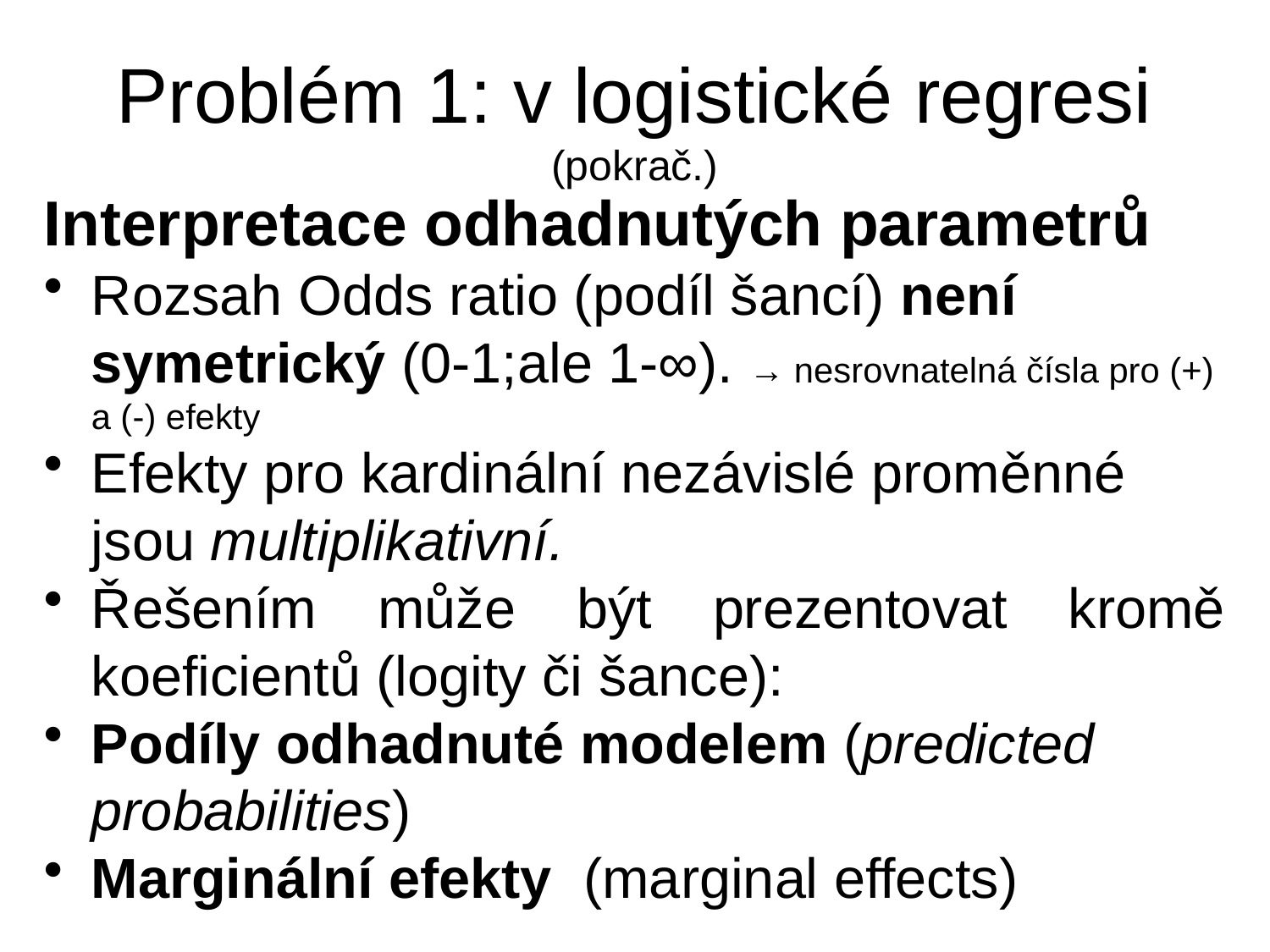

# Problém 1: v logistické regresi (pokrač.)
Interpretace odhadnutých parametrů
Rozsah Odds ratio (podíl šancí) není symetrický (0-1;ale 1-∞). → nesrovnatelná čísla pro (+) a (-) efekty
Efekty pro kardinální nezávislé proměnné jsou multiplikativní.
Řešením může být prezentovat kromě koeficientů (logity či šance):
Podíly odhadnuté modelem (predicted probabilities)
Marginální efekty  (marginal effects)